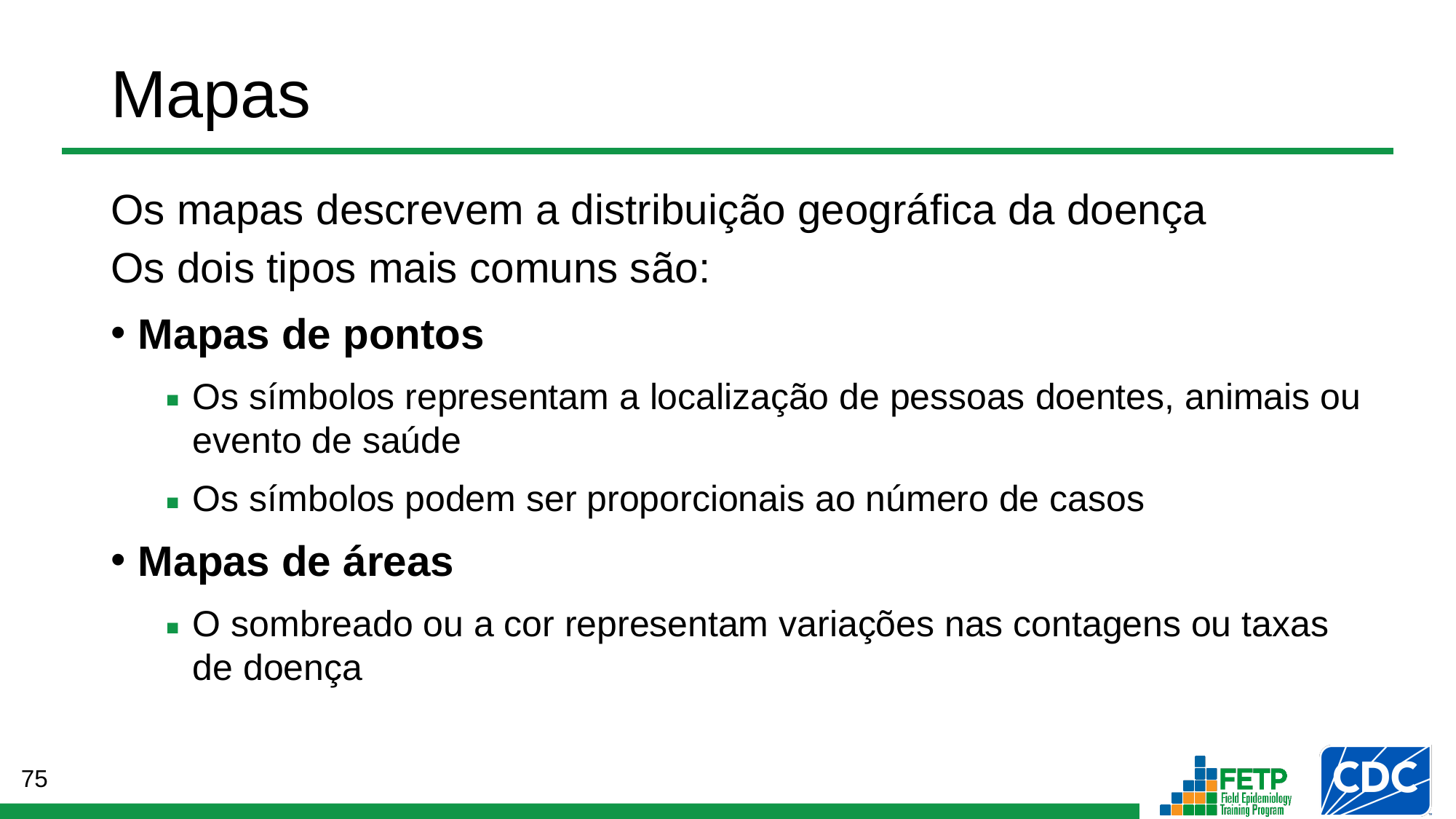

# Mapas
Os mapas descrevem a distribuição geográfica da doença
Os dois tipos mais comuns são:
Mapas de pontos
Os símbolos representam a localização de pessoas doentes, animais ou
evento de saúde
Os símbolos podem ser proporcionais ao número de casos
Mapas de áreas
O sombreado ou a cor representam variações nas contagens ou taxas de doença